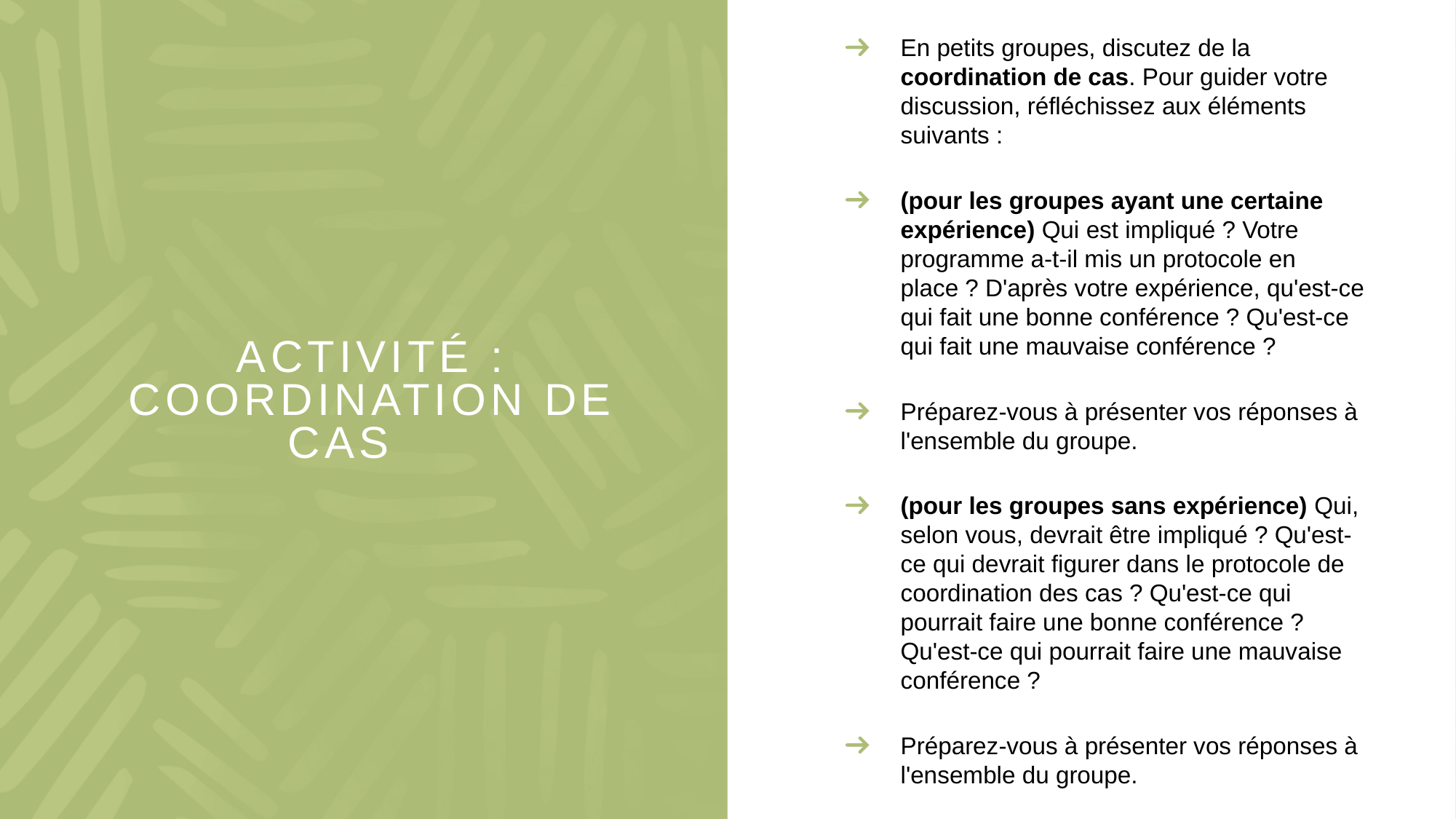

En petits groupes, discutez de la coordination de cas. Pour guider votre discussion, réfléchissez aux éléments suivants :
(pour les groupes ayant une certaine expérience) Qui est impliqué ? Votre programme a-t-il mis un protocole en place ? D'après votre expérience, qu'est-ce qui fait une bonne conférence ? Qu'est-ce qui fait une mauvaise conférence ?
Préparez-vous à présenter vos réponses à l'ensemble du groupe.
(pour les groupes sans expérience) Qui, selon vous, devrait être impliqué ? Qu'est-ce qui devrait figurer dans le protocole de coordination des cas ? Qu'est-ce qui pourrait faire une bonne conférence ? Qu'est-ce qui pourrait faire une mauvaise conférence ?
Préparez-vous à présenter vos réponses à l'ensemble du groupe.

# Activité : Coordination de cas